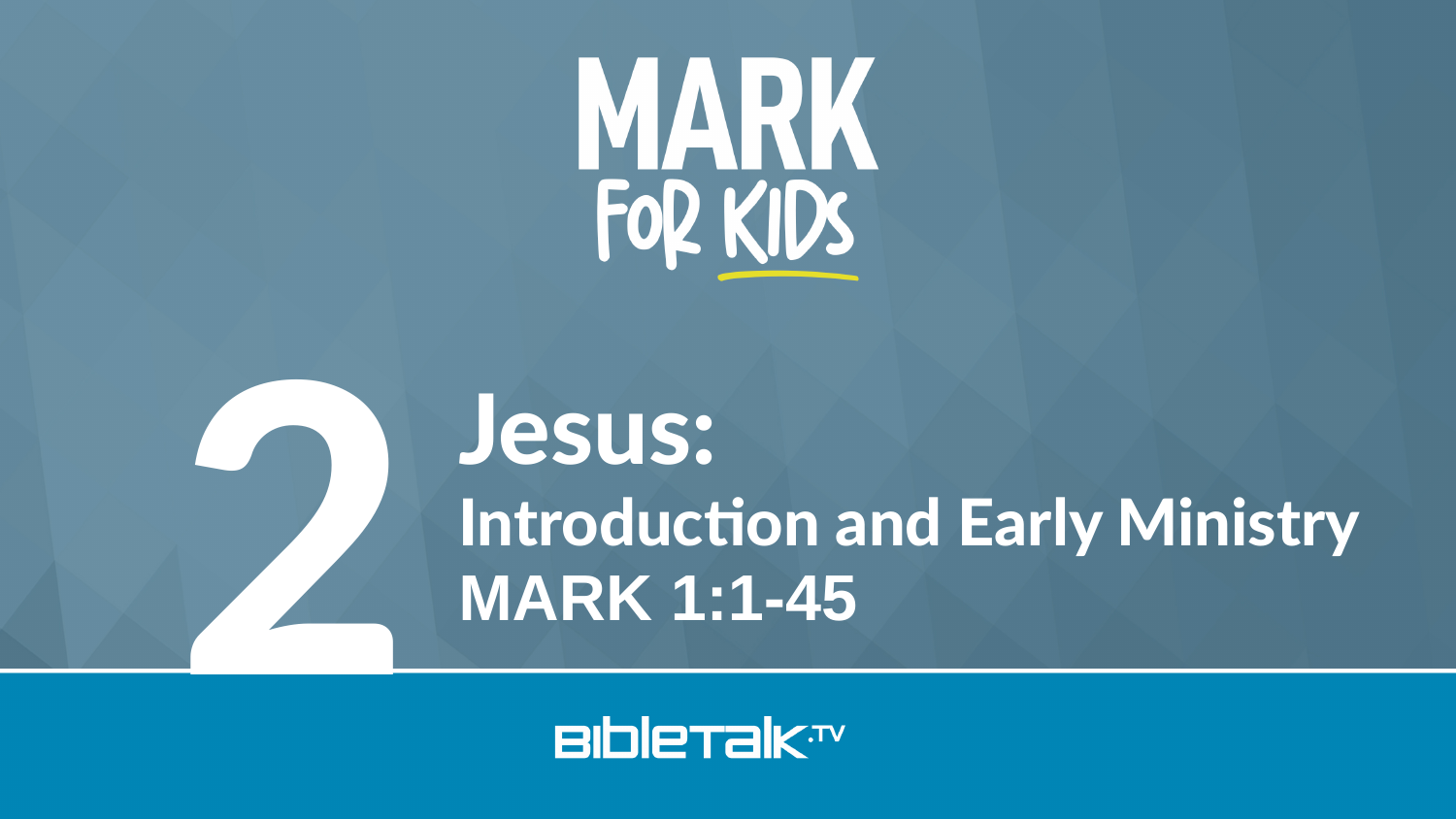

2
Jesus:
Introduction and Early Ministry
MARK 1:1-45